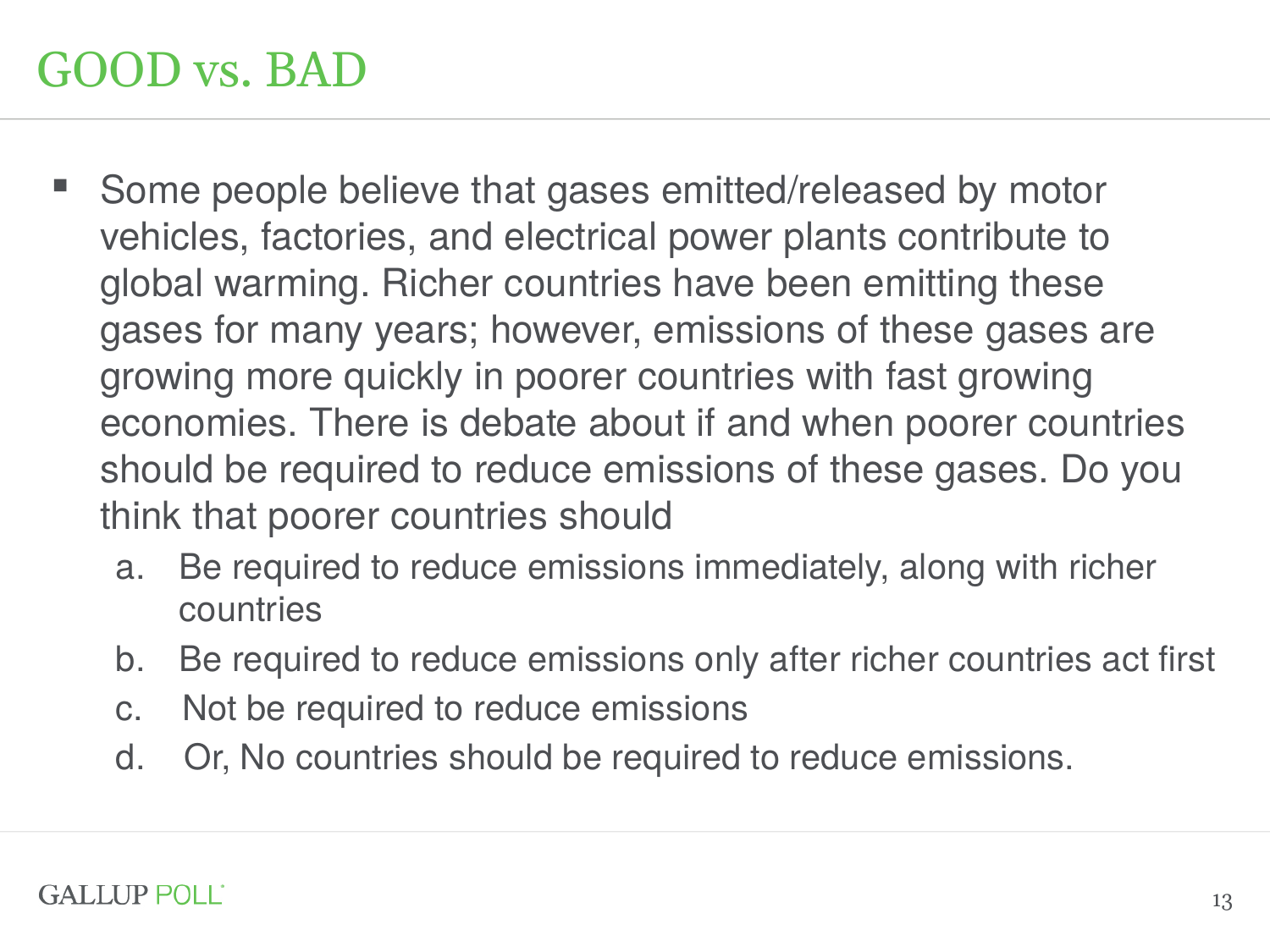

# GOOD vs. BAD
Some people believe that gases emitted/released by motor vehicles, factories, and electrical power plants contribute to global warming. Richer countries have been emitting these gases for many years; however, emissions of these gases are growing more quickly in poorer countries with fast growing economies. There is debate about if and when poorer countries should be required to reduce emissions of these gases. Do you think that poorer countries should
Be required to reduce emissions immediately, along with richer countries
Be required to reduce emissions only after richer countries act first
c.    Not be required to reduce emissions
d.    Or, No countries should be required to reduce emissions.
13